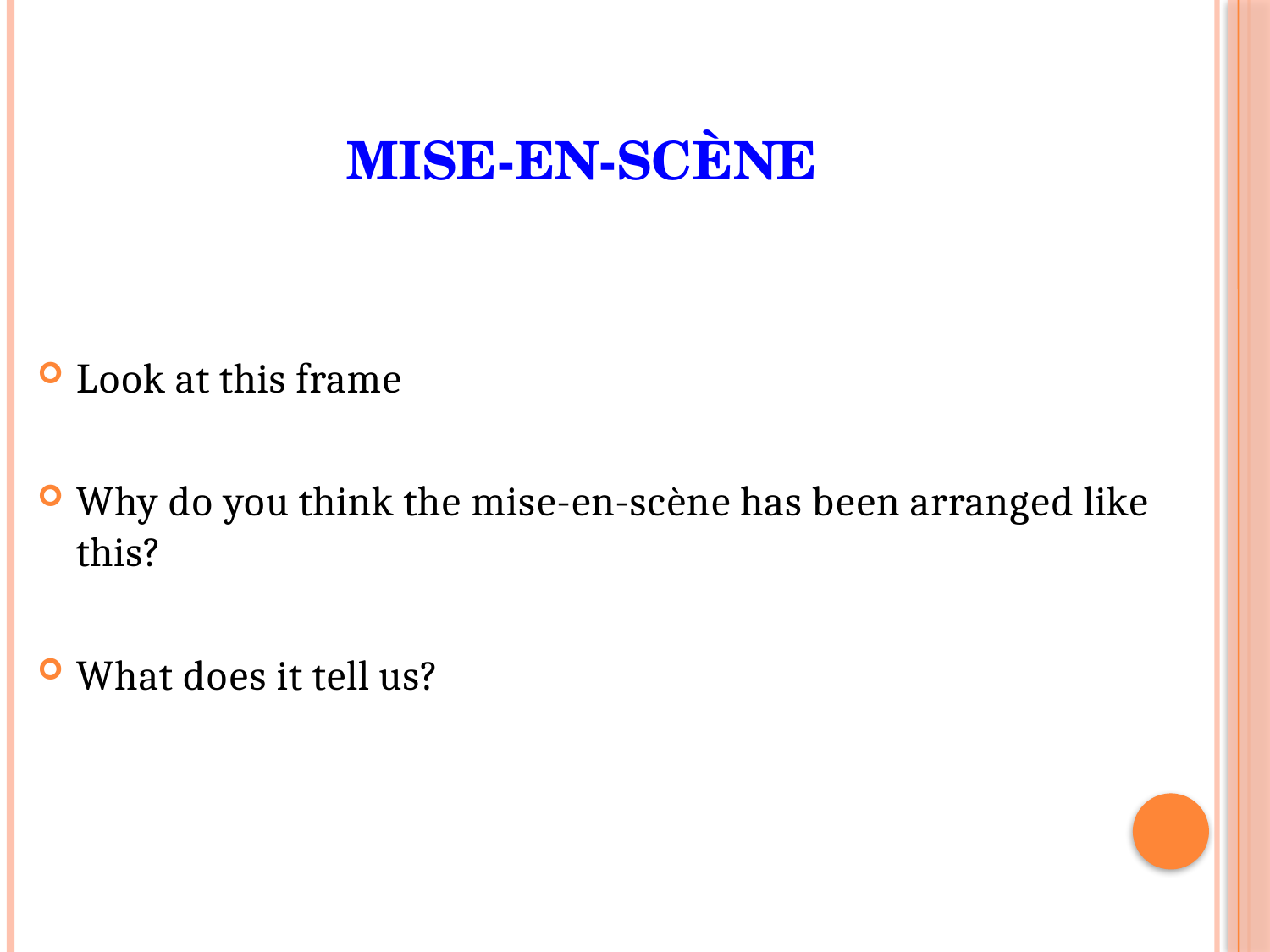

# Mise-en-scène

Look at this frame

Why do you think the mise-en-scène has been arranged like this?

What does it tell us?